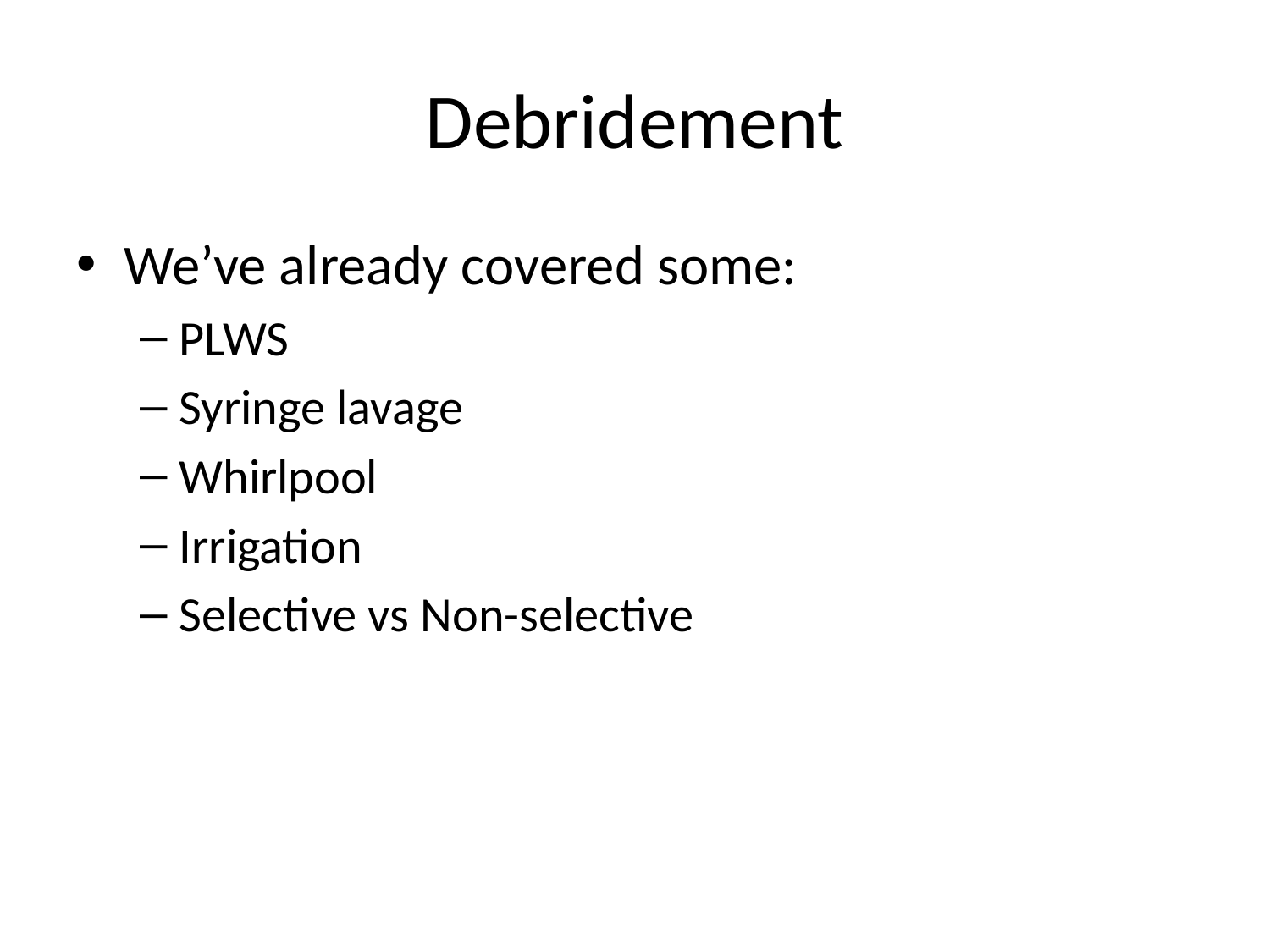

# Debridement
We’ve already covered some:
PLWS
Syringe lavage
Whirlpool
Irrigation
Selective vs Non-selective